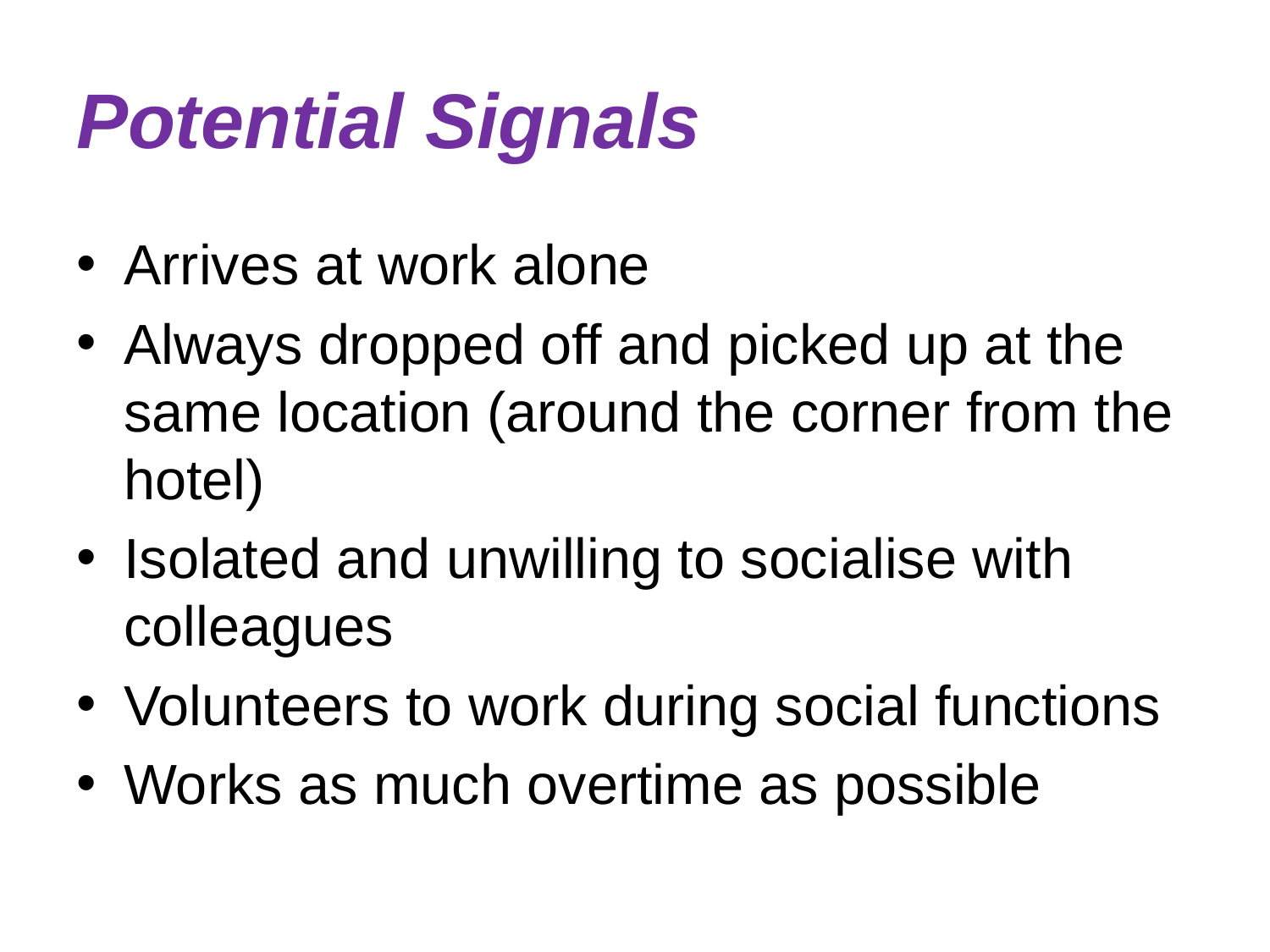

# Potential Signals
Arrives at work alone
Always dropped off and picked up at the same location (around the corner from the hotel)
Isolated and unwilling to socialise with colleagues
Volunteers to work during social functions
Works as much overtime as possible